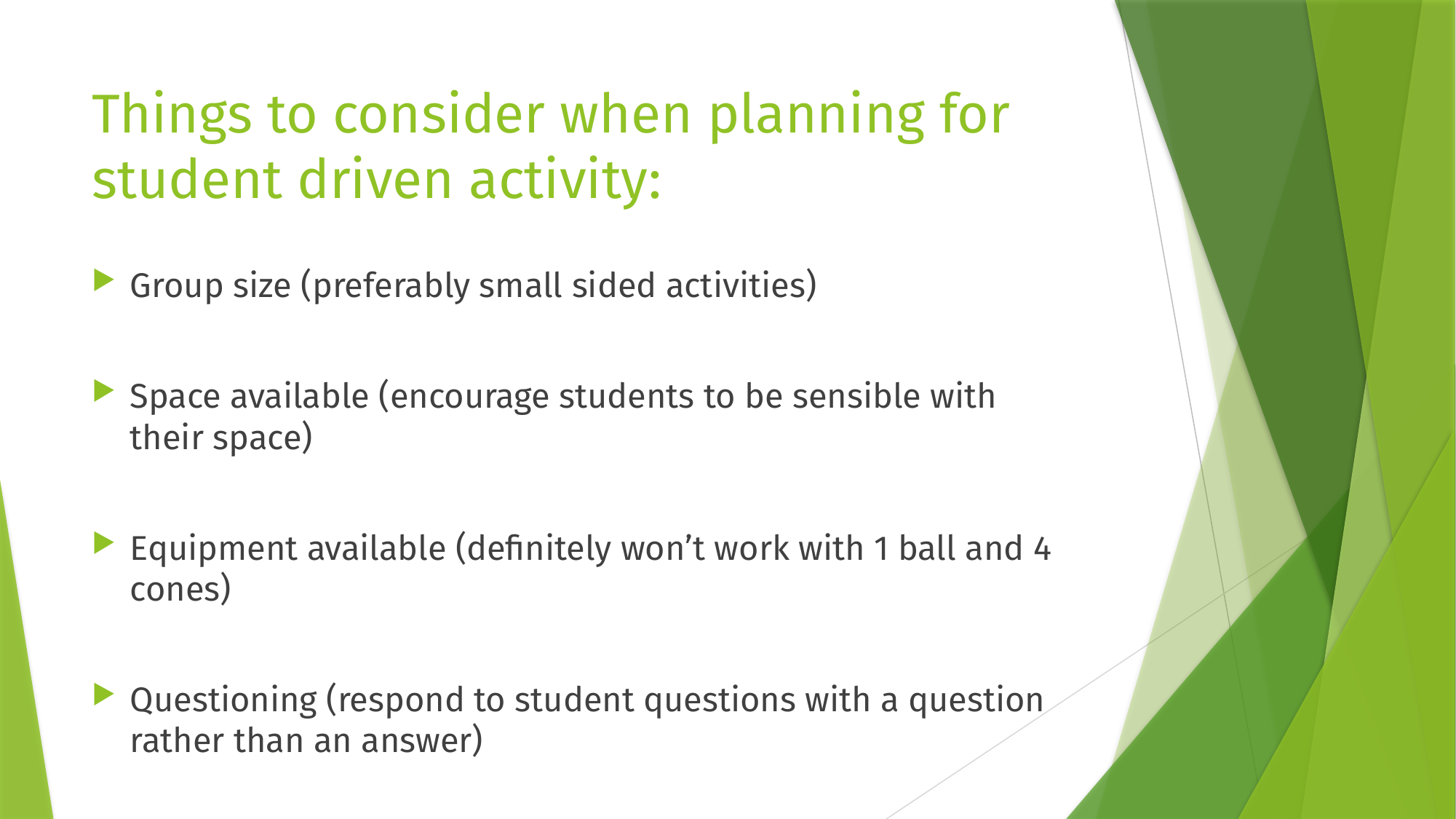

# Things to consider when planning for student driven activity:
Group size (preferably small sided activities)

Space available (encourage students to be sensible with their space)

Equipment available (definitely won’t work with 1 ball and 4 cones)

Questioning (respond to student questions with a question rather than an answer)